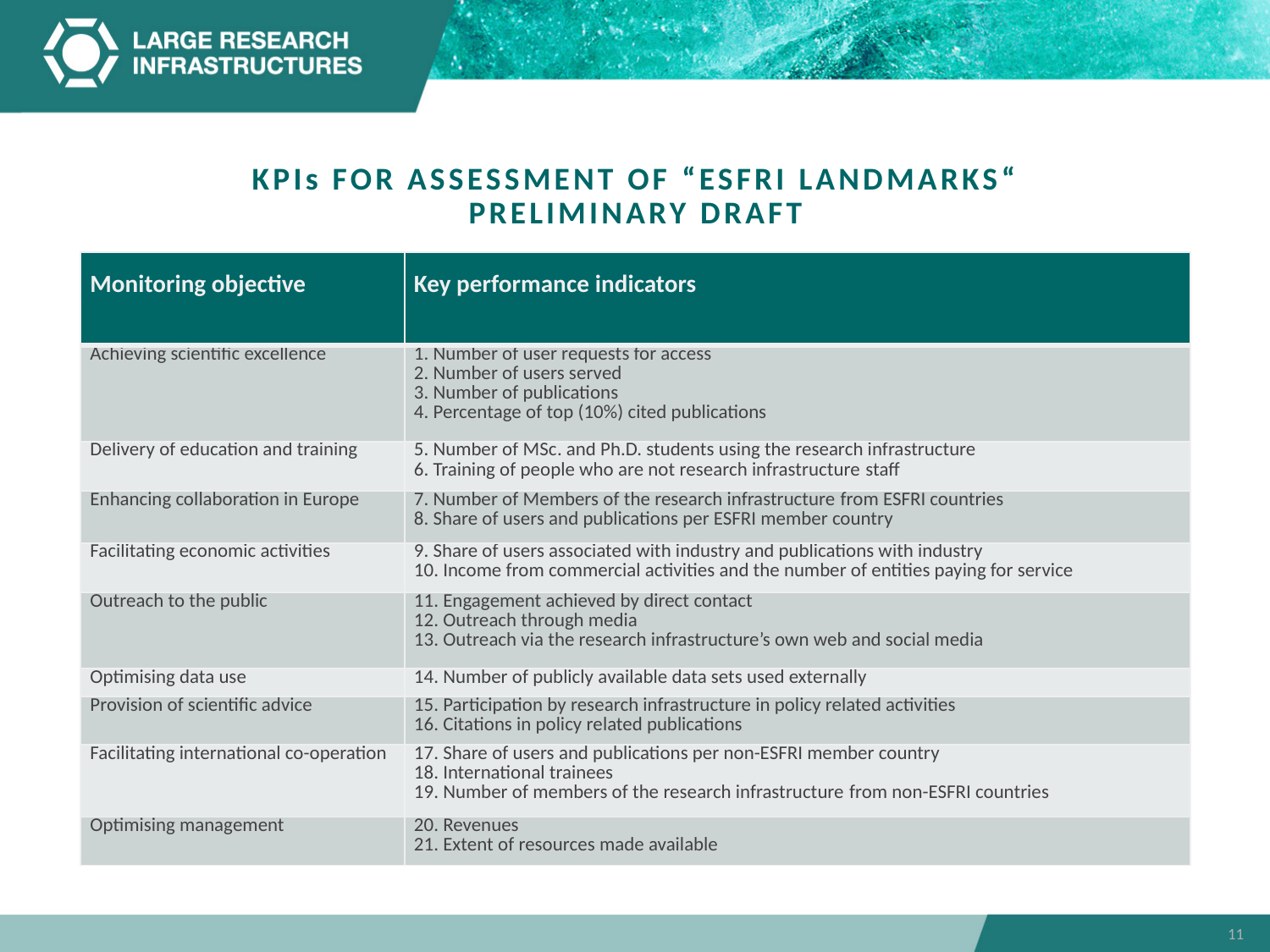

# KPIs for assessment of “ESFRI landmarks“ preliminary draft

| Monitoring objective | Key performance indicators |
| --- | --- |
| Achieving scientific excellence | 1. Number of user requests for access 2. Number of users served 3. Number of publications 4. Percentage of top (10%) cited publications |
| Delivery of education and training | 5. Number of MSc. and Ph.D. students using the research infrastructure 6. Training of people who are not research infrastructure staff |
| Enhancing collaboration in Europe | 7. Number of Members of the research infrastructure from ESFRI countries 8. Share of users and publications per ESFRI member country |
| Facilitating economic activities | 9. Share of users associated with industry and publications with industry 10. Income from commercial activities and the number of entities paying for service |
| Outreach to the public | 11. Engagement achieved by direct contact 12. Outreach through media 13. Outreach via the research infrastructure’s own web and social media |
| Optimising data use | 14. Number of publicly available data sets used externally |
| Provision of scientific advice | 15. Participation by research infrastructure in policy related activities 16. Citations in policy related publications |
| Facilitating international co-operation | 17. Share of users and publications per non-ESFRI member country 18. International trainees 19. Number of members of the research infrastructure from non-ESFRI countries |
| Optimising management | 20. Revenues 21. Extent of resources made available |
11